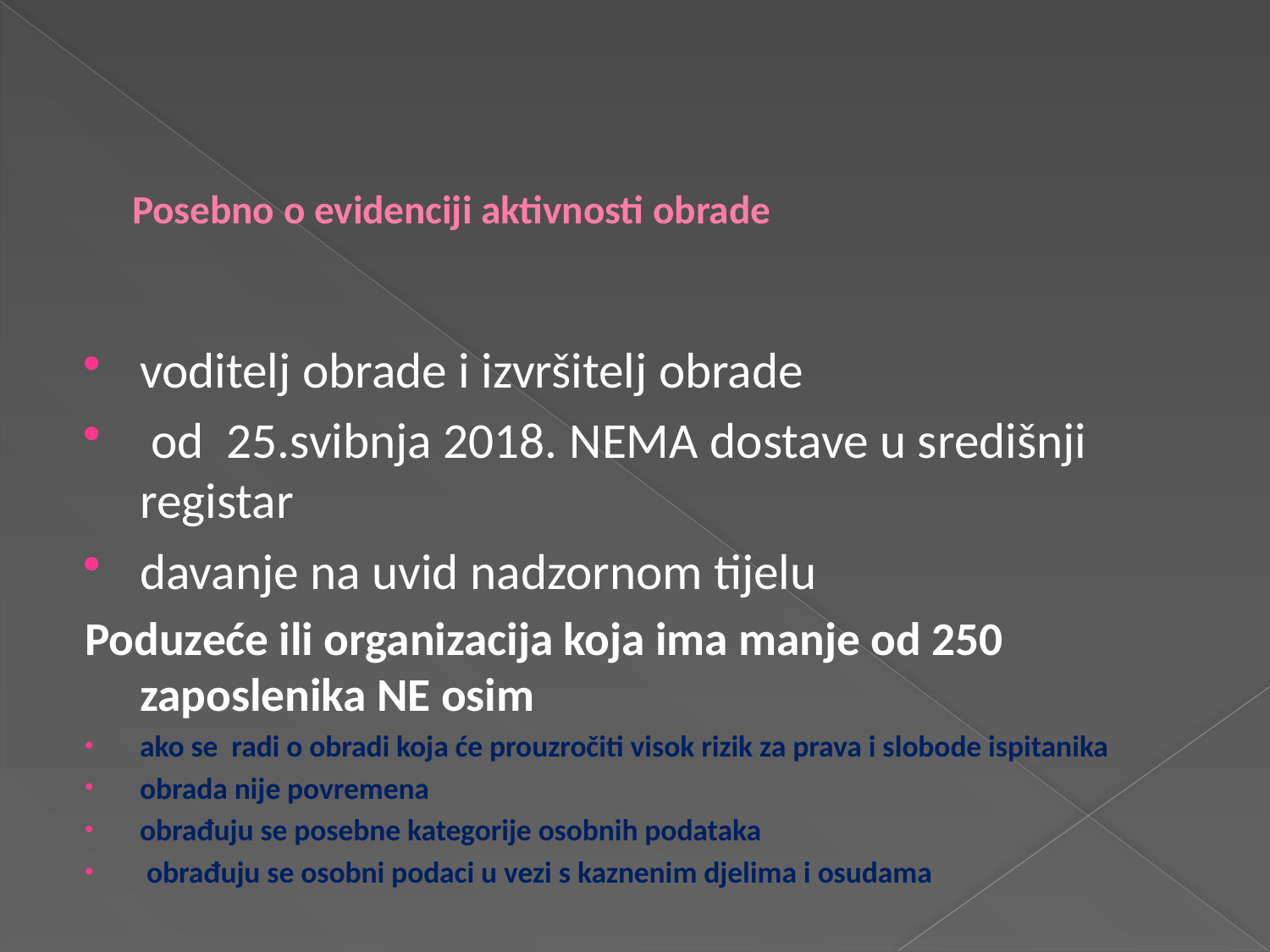

# Posebno o evidenciji aktivnosti obrade

voditelj obrade i izvršitelj obrade
 od  25.svibnja 2018. NEMA dostave u središnji registar
davanje na uvid nadzornom tijelu
Poduzeće ili organizacija koja ima manje od 250 zaposlenika NE osim
ako se  radi o obradi koja će prouzročiti visok rizik za prava i slobode ispitanika
obrada nije povremena
obrađuju se posebne kategorije osobnih podataka
 obrađuju se osobni podaci u vezi s kaznenim djelima i osudama